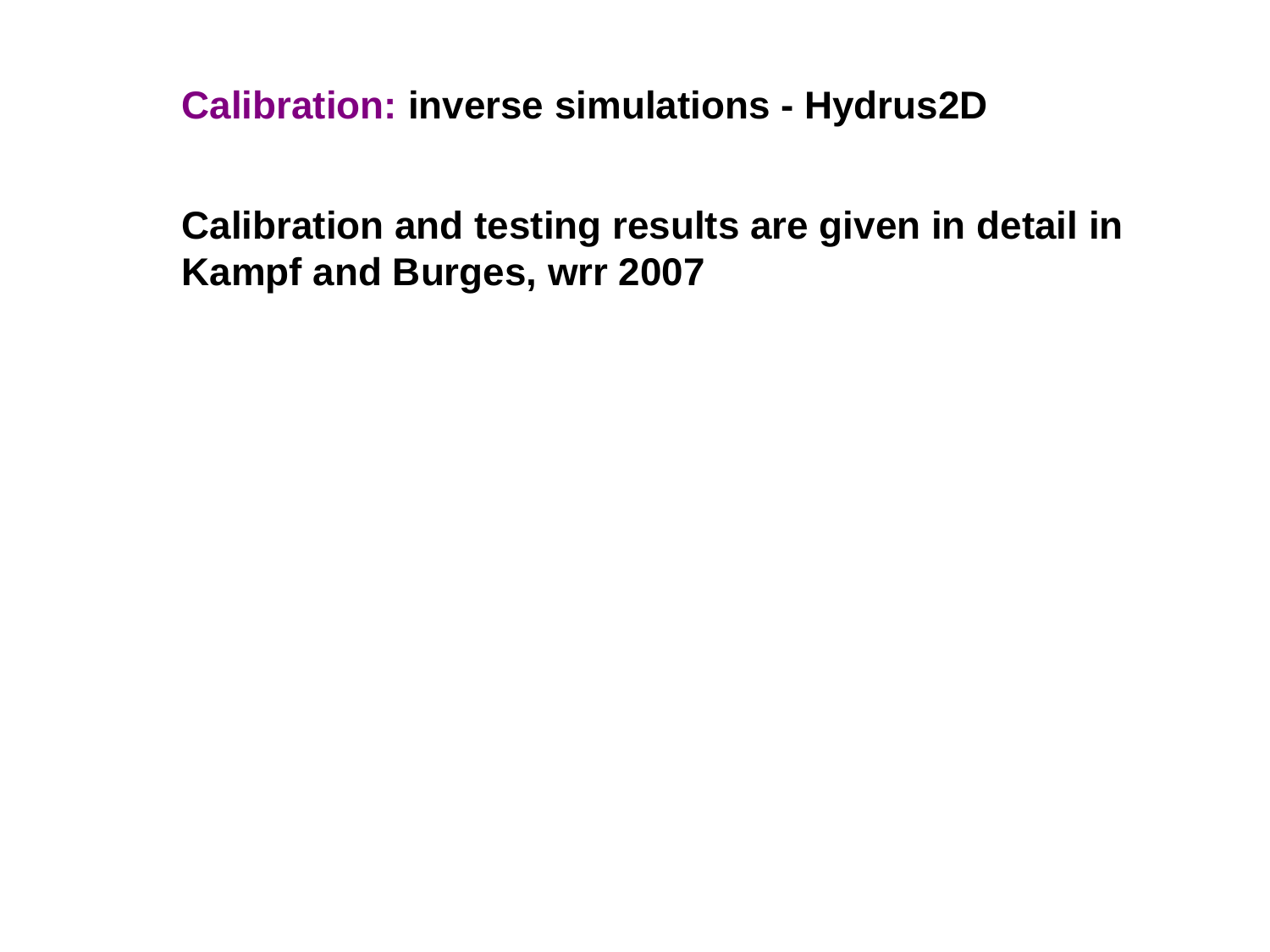

Calibration: inverse simulations - Hydrus2D

Calibration and testing results are given in detail in Kampf and Burges, wrr 2007